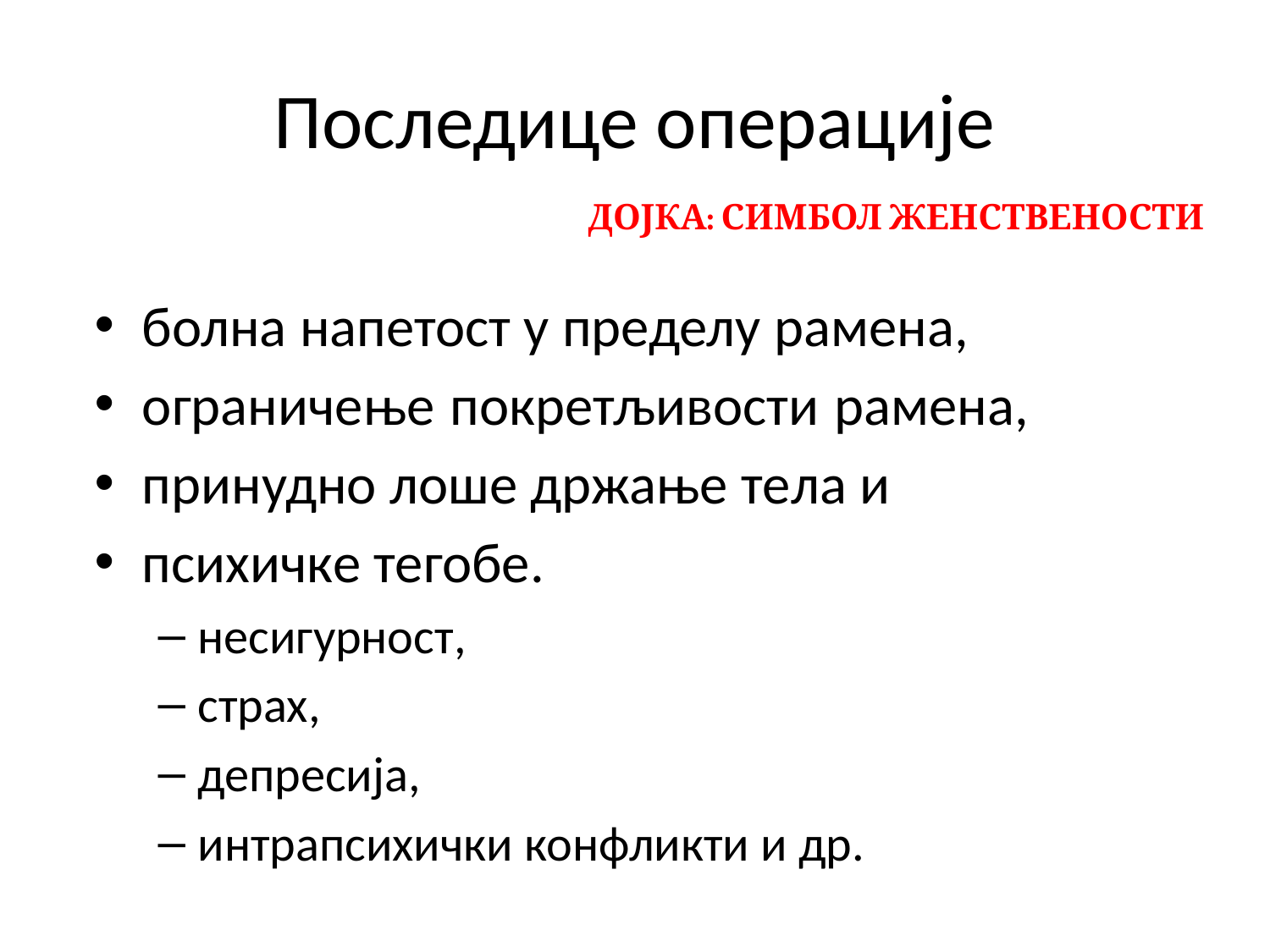

# Последице операције
ДОЈКА: СИМБОЛ ЖЕНСТВЕНОСТИ
болна напетост у пределу рамена,
ограничење покретљивости рамена,
принудно лоше држање тела и
психичке тегобе.
несигурност,
страх,
депресија,
интрапсихички конфликти и др.